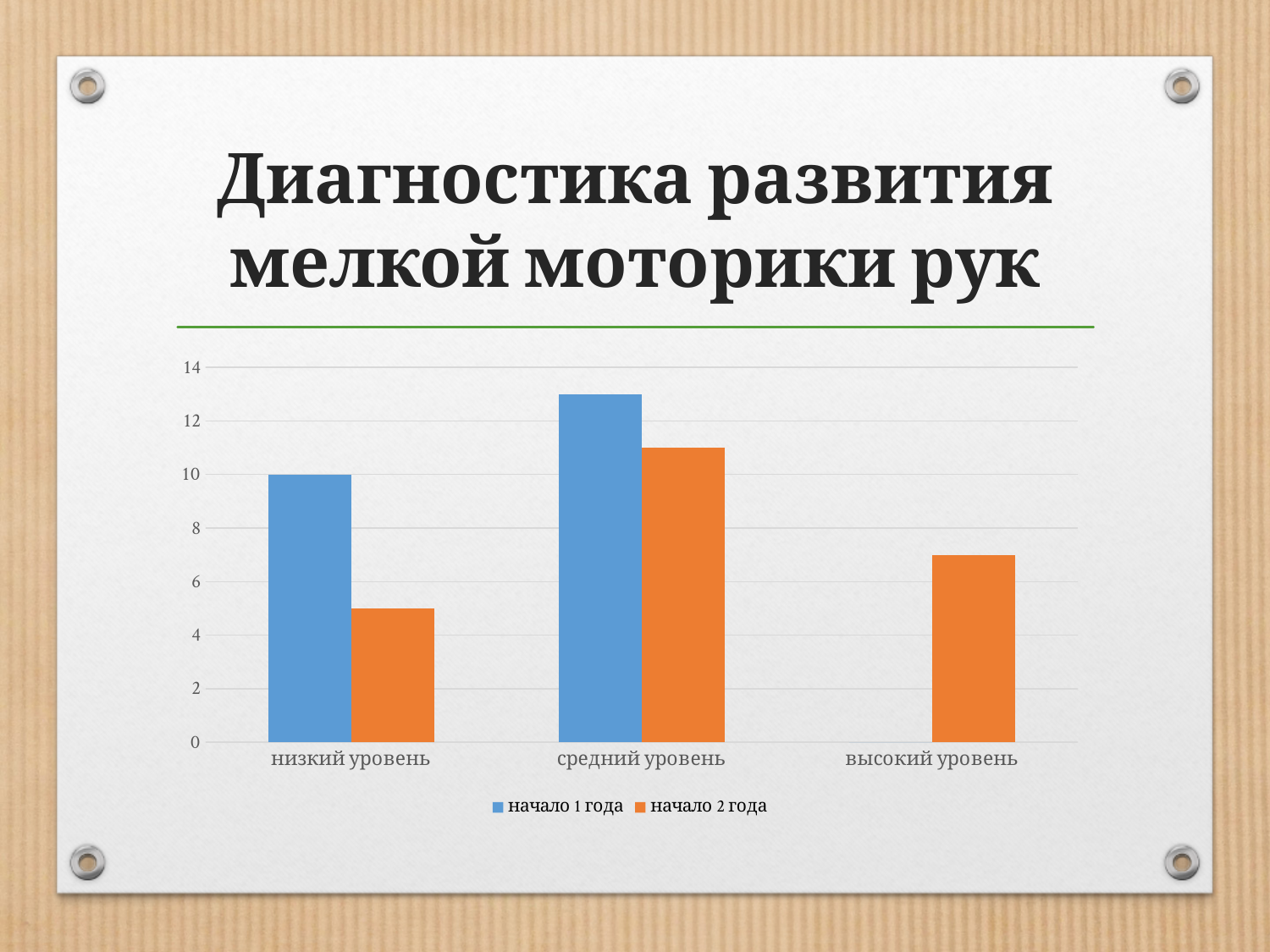

# Диагностика развития мелкой моторики рук

### Chart

| Category | начало 1 года | начало 2 года |
|---|---|---|
| низкий уровень | 10.0 | 5.0 |
| средний уровень | 13.0 | 11.0 |
| высокий уровень | 0.0 | 7.0 |